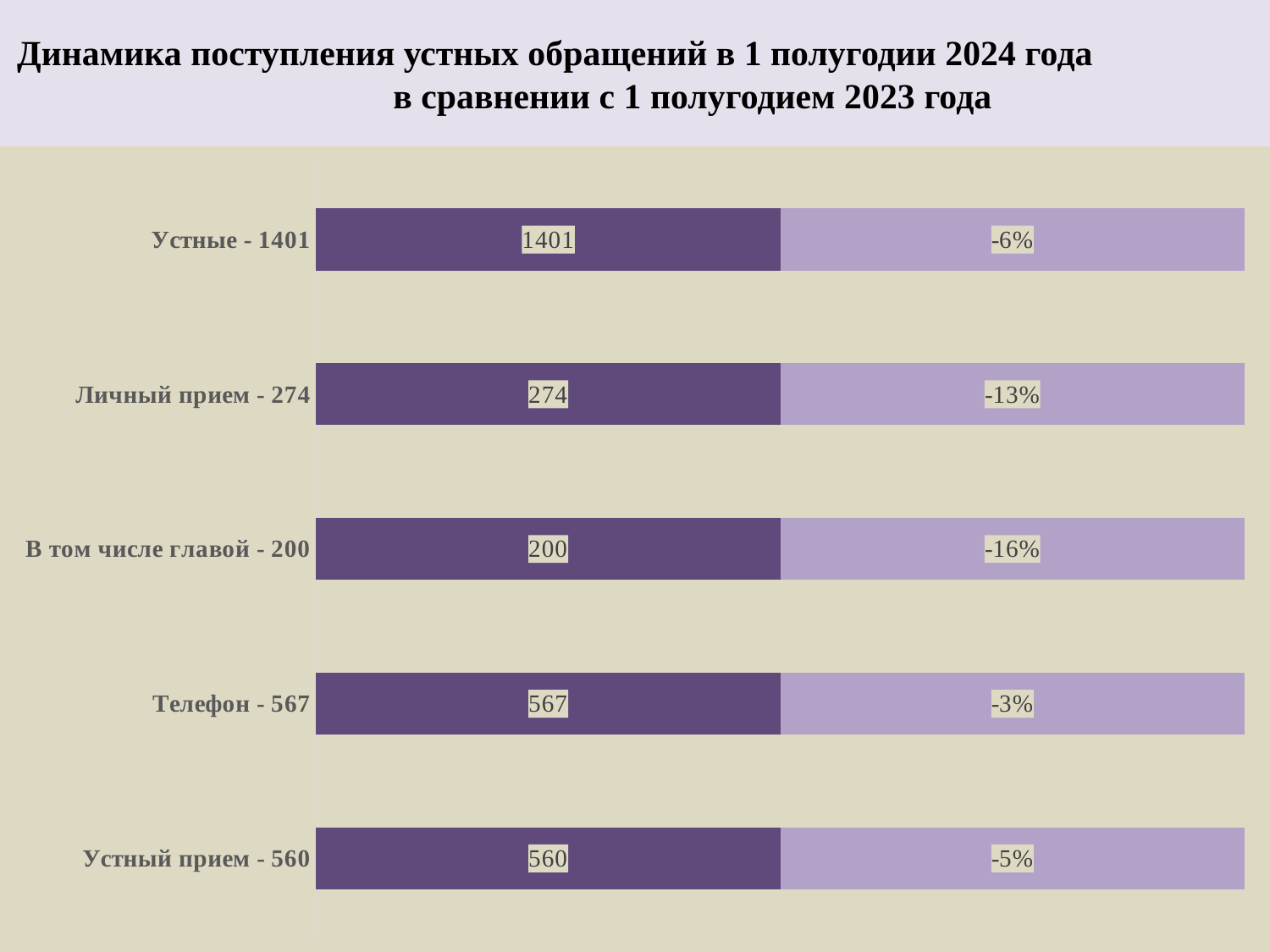

# Динамика поступления устных обращений в 1 полугодии 2024 года                                в сравнении с 1 полугодием 2023 года

### Chart

| Category | Столбец1 | Столбец2 |
|---|---|---|
| Устный прием - 560 | 50.0 | 50.0 |
| Телефон - 567 | 50.0 | 50.0 |
| В том числе главой - 200 | 50.0 | 50.0 |
| Личный прием - 274 | 50.0 | 50.0 |
| Устные - 1401 | 50.0 | 50.0 |